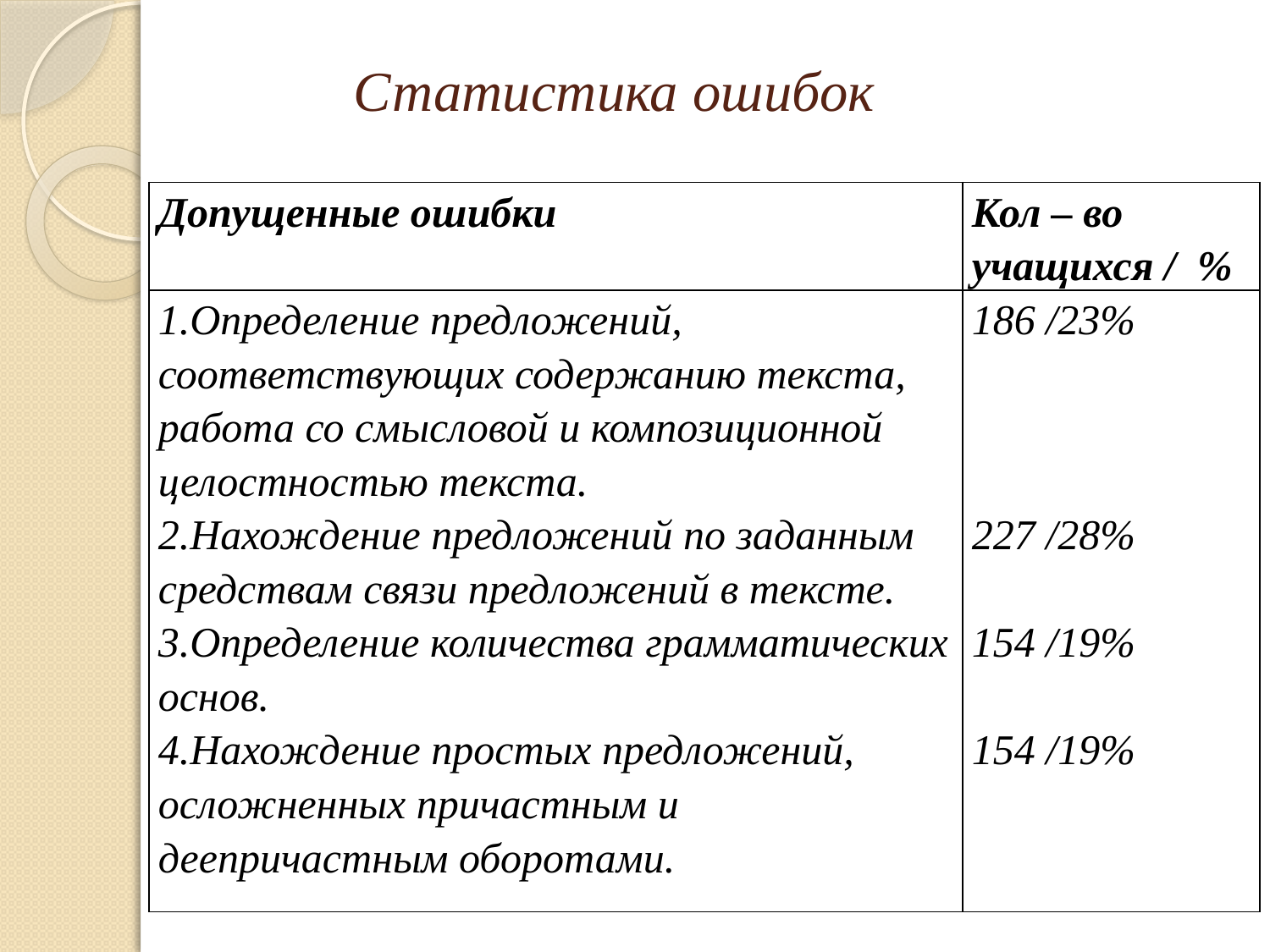

# Статистика ошибок
| Допущенные ошибки | Кол – во учащихся / % |
| --- | --- |
| 1.Определение предложений, соответствующих содержанию текста, работа со смысловой и композиционной целостностью текста. 2.Нахождение предложений по заданным средствам связи предложений в тексте. 3.Определение количества грамматических основ. 4.Нахождение простых предложений, осложненных причастным и деепричастным оборотами. | 186 /23% 227 /28% 154 /19% 154 /19% |